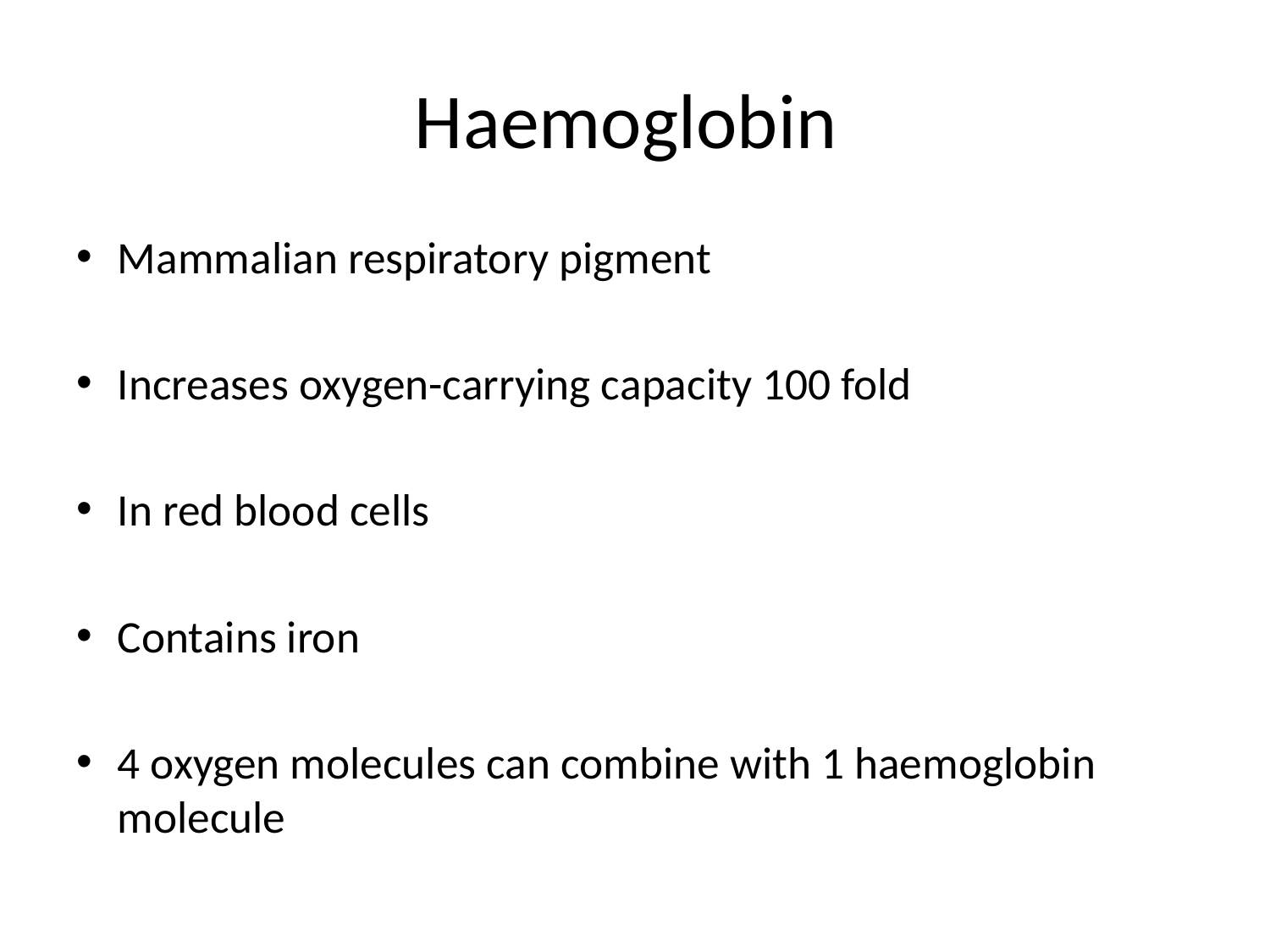

# Haemoglobin
Mammalian respiratory pigment

Increases oxygen-carrying capacity 100 fold

In red blood cells

Contains iron

4 oxygen molecules can combine with 1 haemoglobin molecule